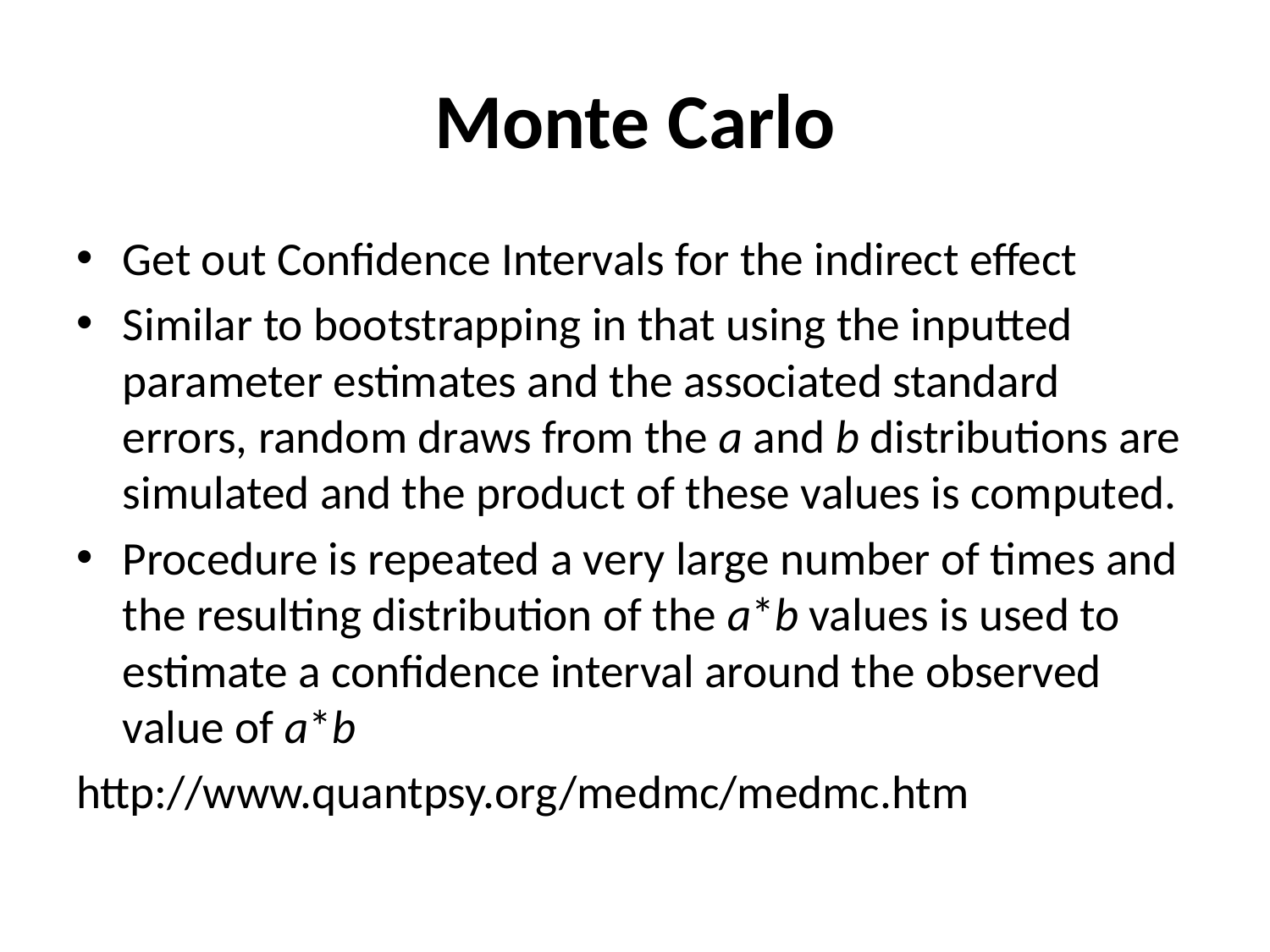

# Monte Carlo
Get out Confidence Intervals for the indirect effect
Similar to bootstrapping in that using the inputted parameter estimates and the associated standard errors, random draws from the a and b distributions are simulated and the product of these values is computed.
Procedure is repeated a very large number of times and the resulting distribution of the a*b values is used to estimate a confidence interval around the observed value of a*b
http://www.quantpsy.org/medmc/medmc.htm